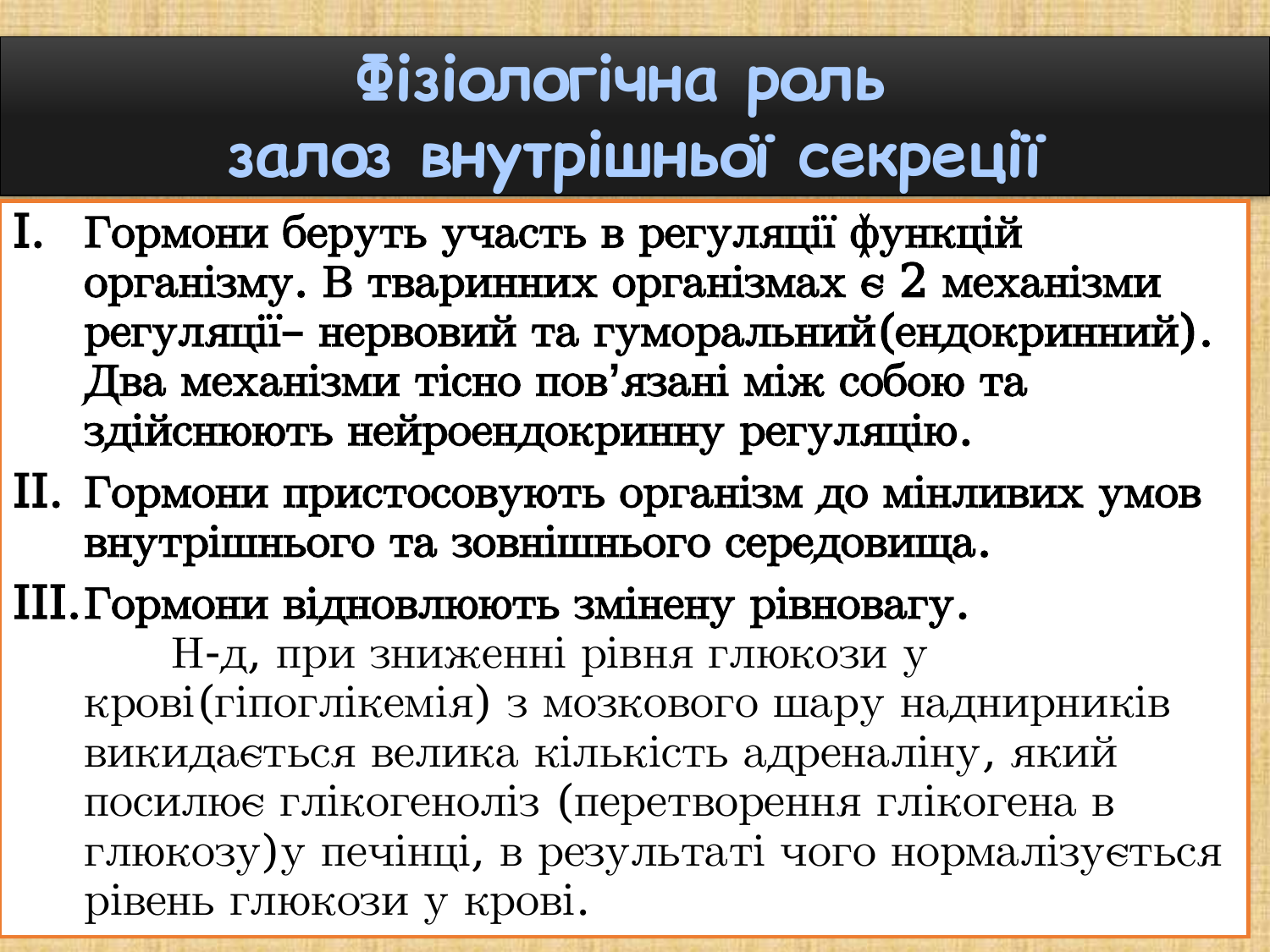

Фізіологічна роль
залоз внутрішньої секреції
Гормони беруть участь в регуляції функцій організму. В тваринних організмах є 2 механізми регуляції– нервовий та гуморальний(ендокринний). Два механізми тісно пов’язані між собою та здійснюють нейроендокринну регуляцію.
Гормони пристосовують організм до мінливих умов внутрішнього та зовнішнього середовища.
Гормони відновлюють змінену рівновагу.                         Н-д, при зниженні рівня глюкози у крові(гіпоглікемія) з мозкового шару наднирників викидається велика кількість адреналіну, який посилює глікогеноліз (перетворення глікогена в глюкозу)у печінці, в результаті чого нормалізується рівень глюкози у крові.